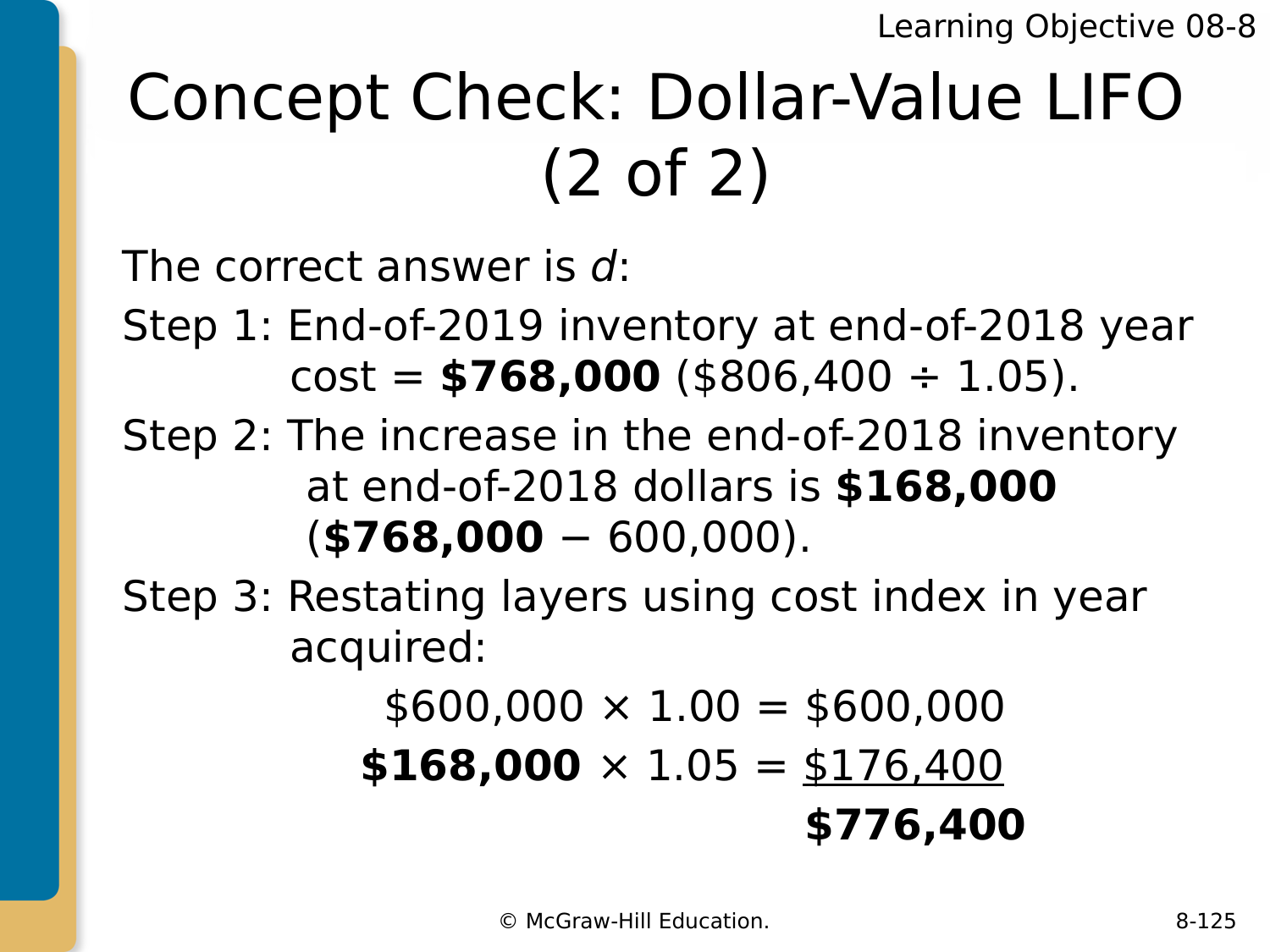

Learning Objective 08-8
# Concept Check: Dollar-Value LIFO (2 of 2)
The correct answer is d:
Step 1: End-of-2019 inventory at end-of-2018 year cost = $768,000 ($806,400 ÷ 1.05).
Step 2: The increase in the end-of-2018 inventory at end-of-2018 dollars is $168,000 ($768,000 − 600,000).
Step 3: Restating layers using cost index in year acquired:
$600,000 × 1.00 = $600,000
$168,000 × 1.05 = $176,400
$776,400